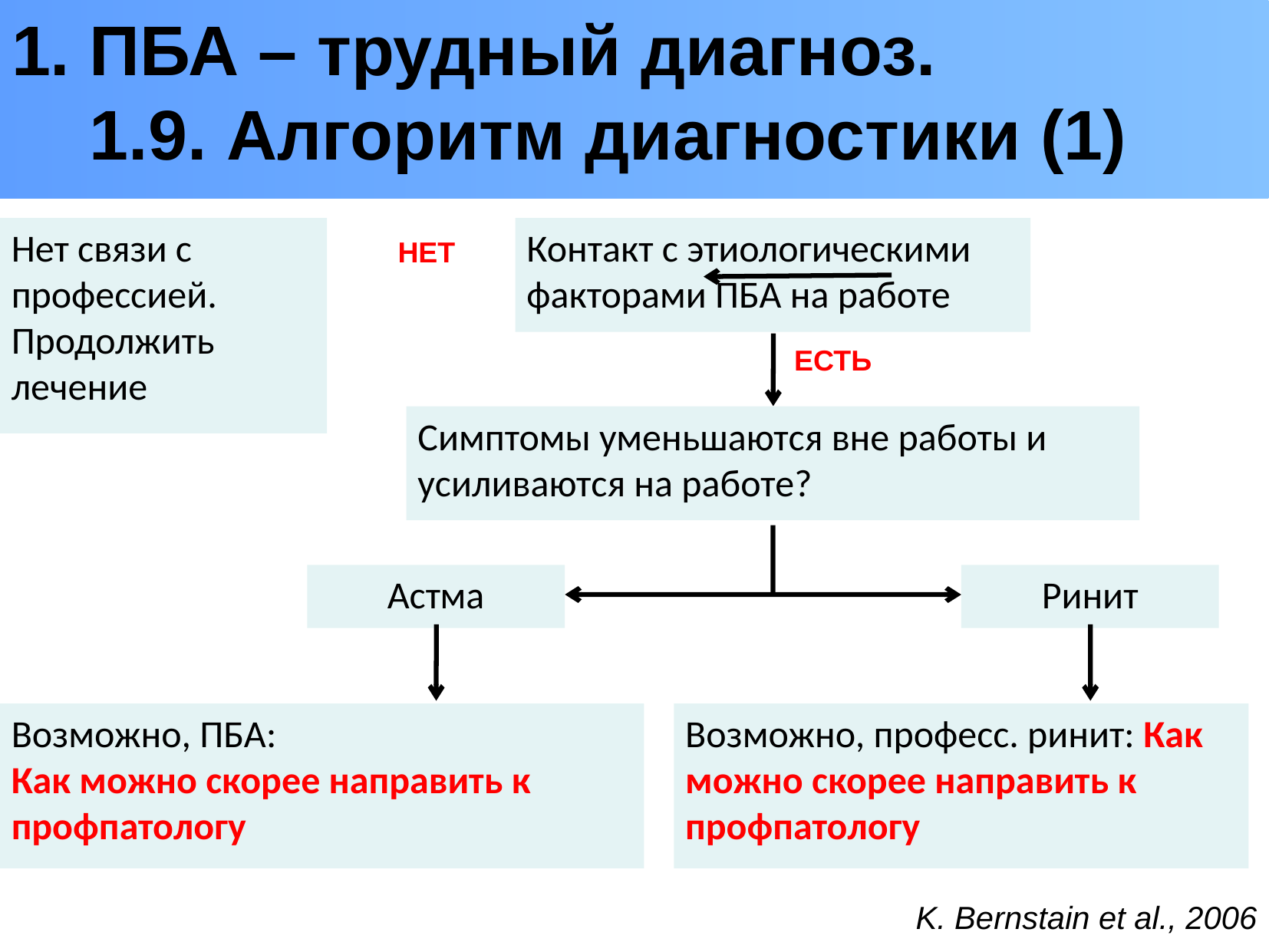

ПБА – трудный диагноз.
    1.9. Алгоритм диагностики (1)
Нет связи с профессией. Продолжить лечение
Контакт с этиологическими факторами ПБА на работе
НЕТ

ЕСТЬ

Симптомы уменьшаются вне работы и усиливаются на работе?

Астма
Ринит

Возможно, ПБА:
Как можно скорее направить к профпатологу
Возможно, професс. ринит: Как можно скорее направить к профпатологу
K. Bernstain et al., 2006